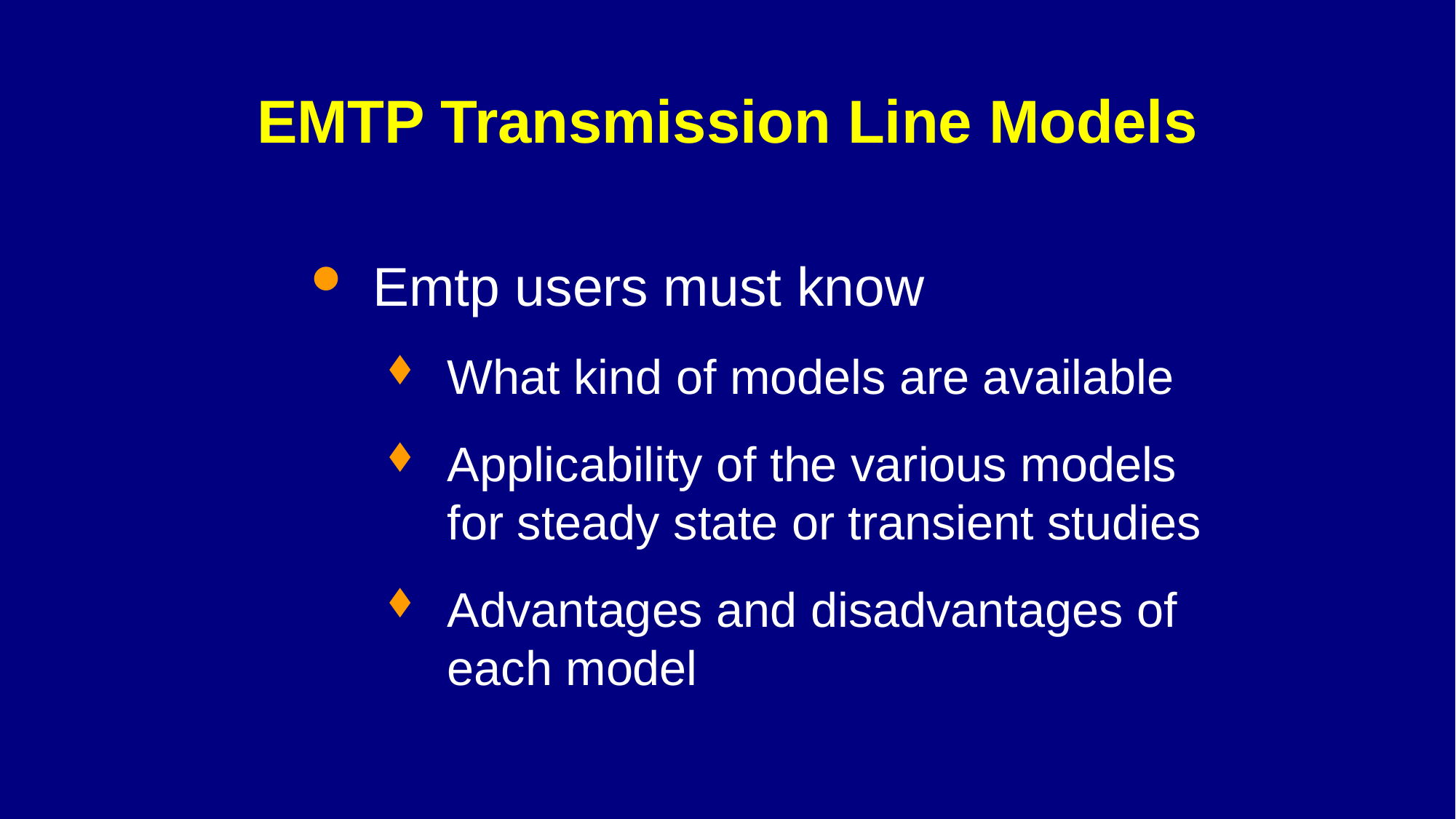

# EMTP Transmission Line Models
Emtp users must know
What kind of models are available
Applicability of the various models for steady state or transient studies
Advantages and disadvantages of each model